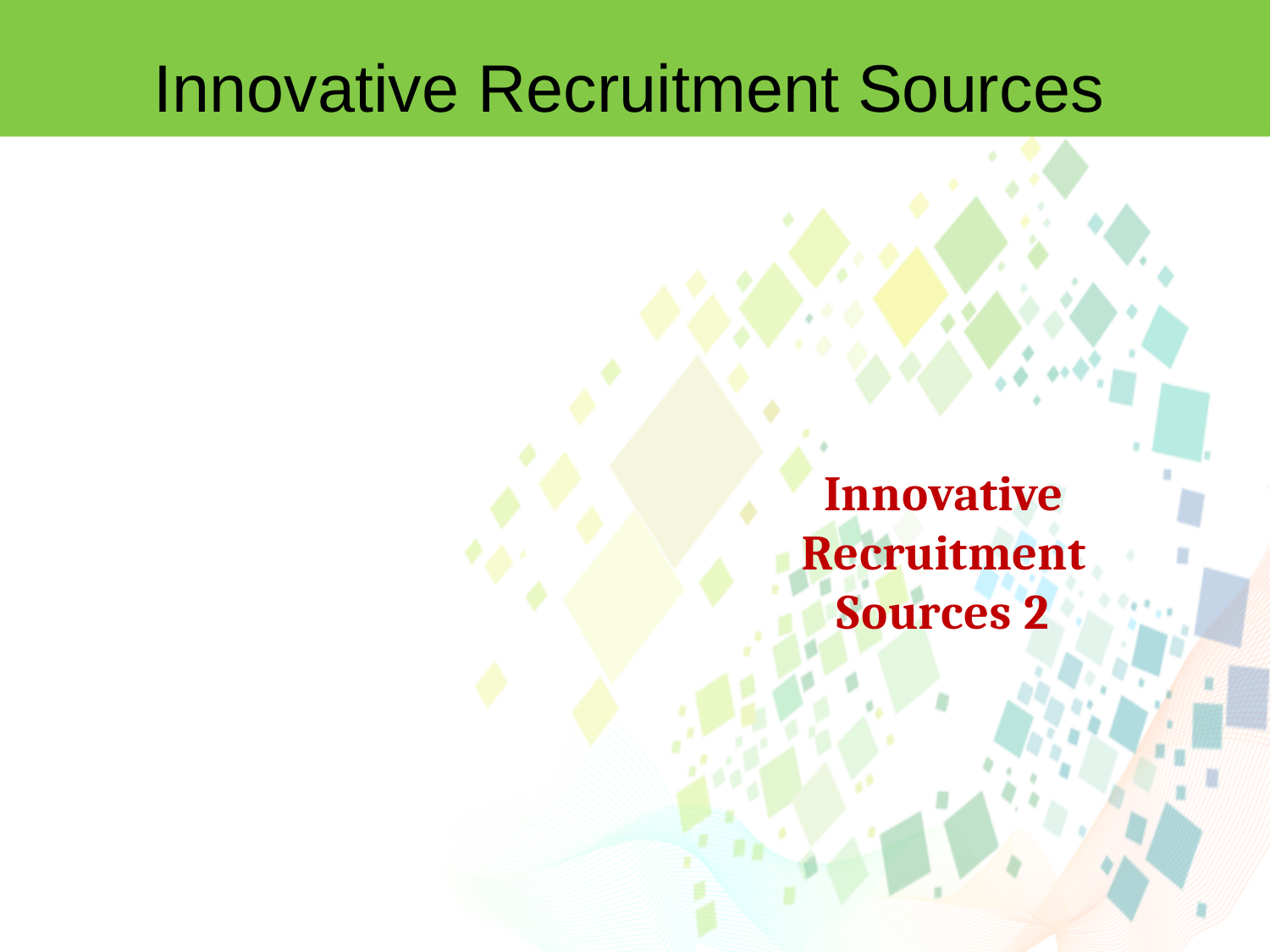

Innovative Recruitment Sources
Innovative Recruitment Sources 2